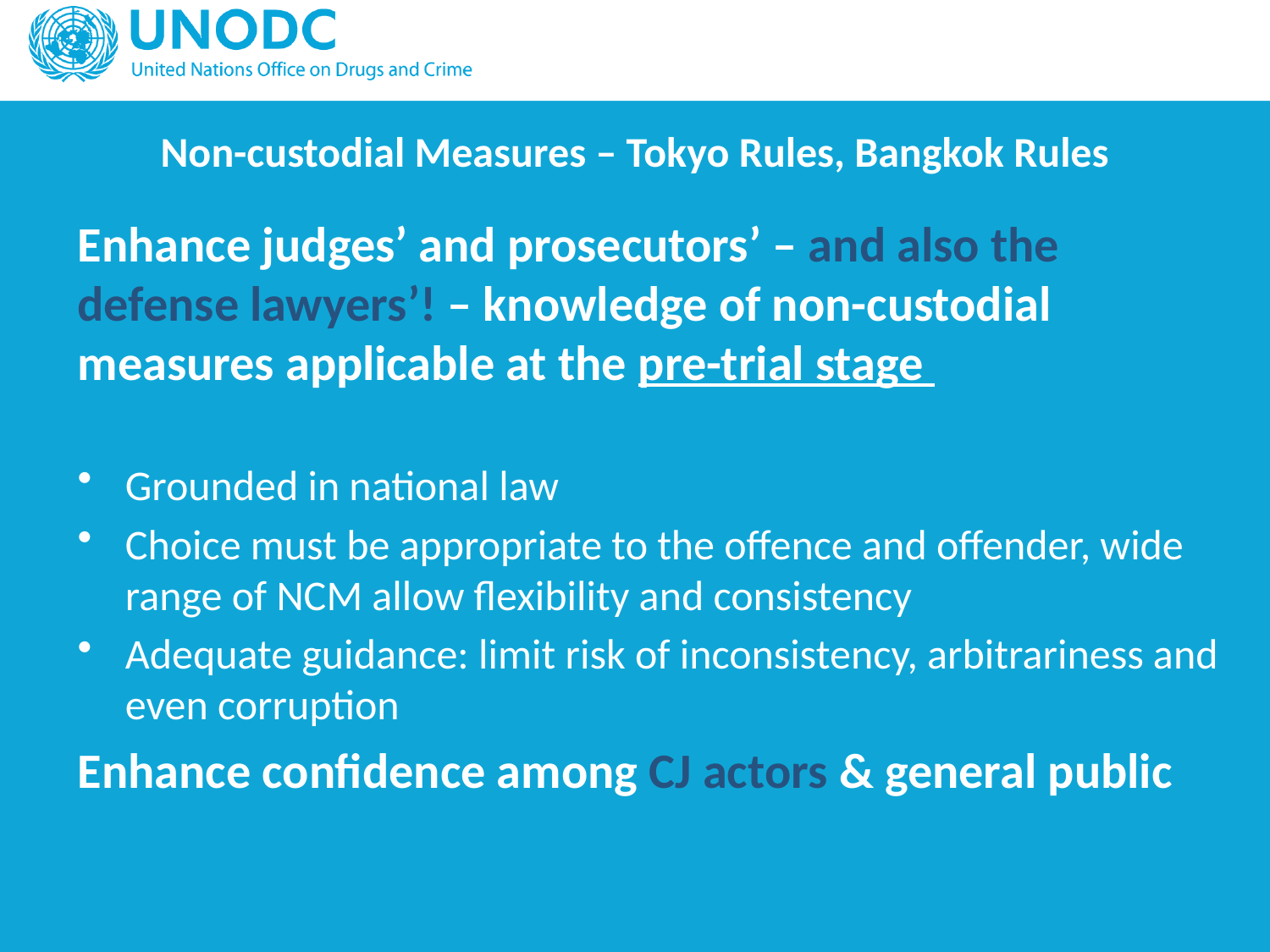

# Non-custodial Measures – Tokyo Rules, Bangkok Rules
Enhance judges’ and prosecutors’ – and also the defense lawyers’! – knowledge of non-custodial measures applicable at the pre-trial stage

Grounded in national law
Choice must be appropriate to the offence and offender, wide range of NCM allow flexibility and consistency
Adequate guidance: limit risk of inconsistency, arbitrariness and even corruption
Enhance confidence among CJ actors & general public